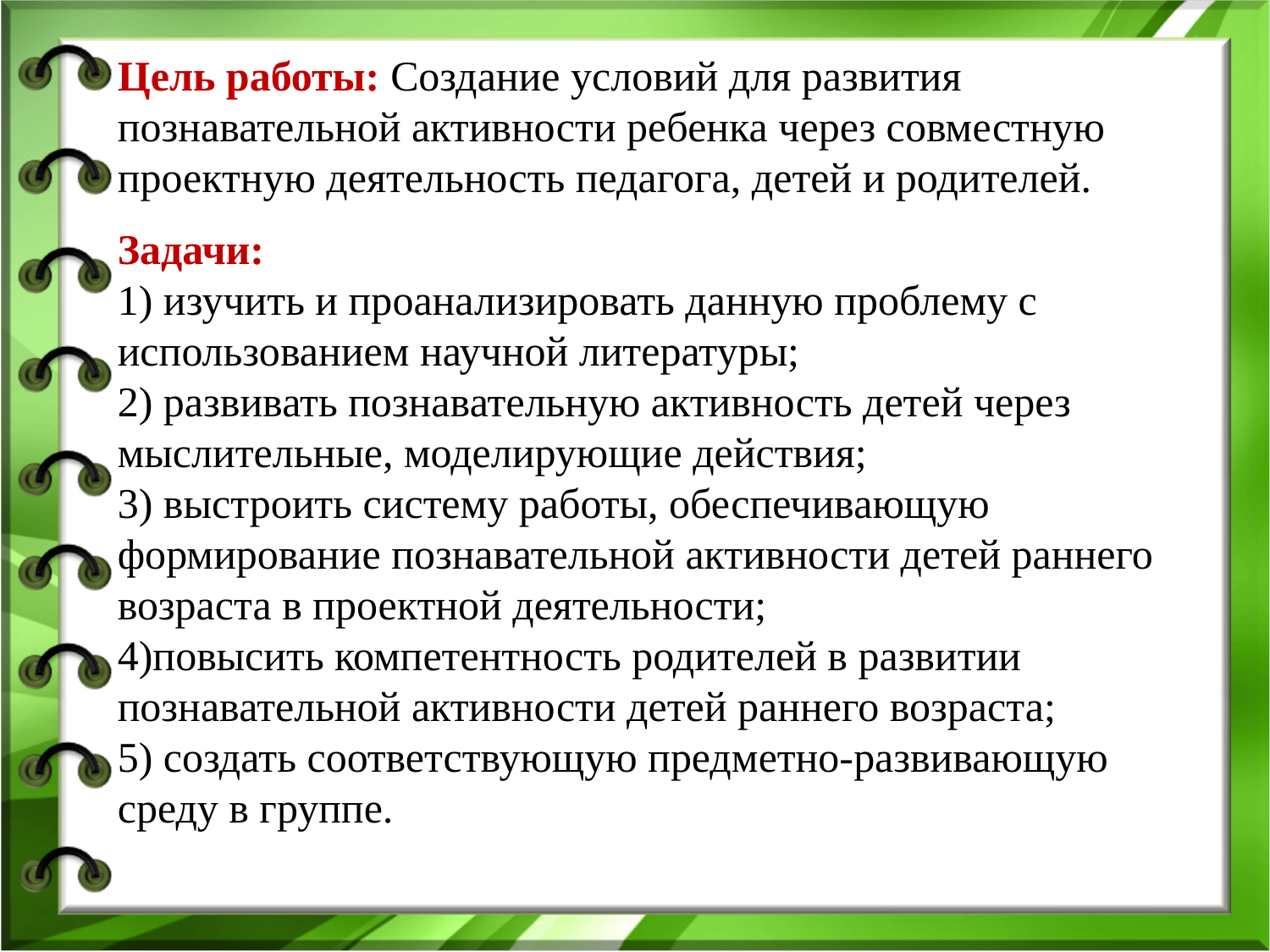

# Цель работы: Создание условий для развития познавательной активности ребенка через совместную проектную деятельность педагога, детей и родителей.
Задачи:
1) изучить и проанализировать данную проблему с использованием научной литературы;
2) развивать познавательную активность детей через мыслительные, моделирующие действия;
3) выстроить систему работы, обеспечивающую формирование познавательной активности детей раннего возраста в проектной деятельности;
4)повысить компетентность родителей в развитии познавательной активности детей раннего возраста;
5) создать соответствующую предметно-развивающую среду в группе.